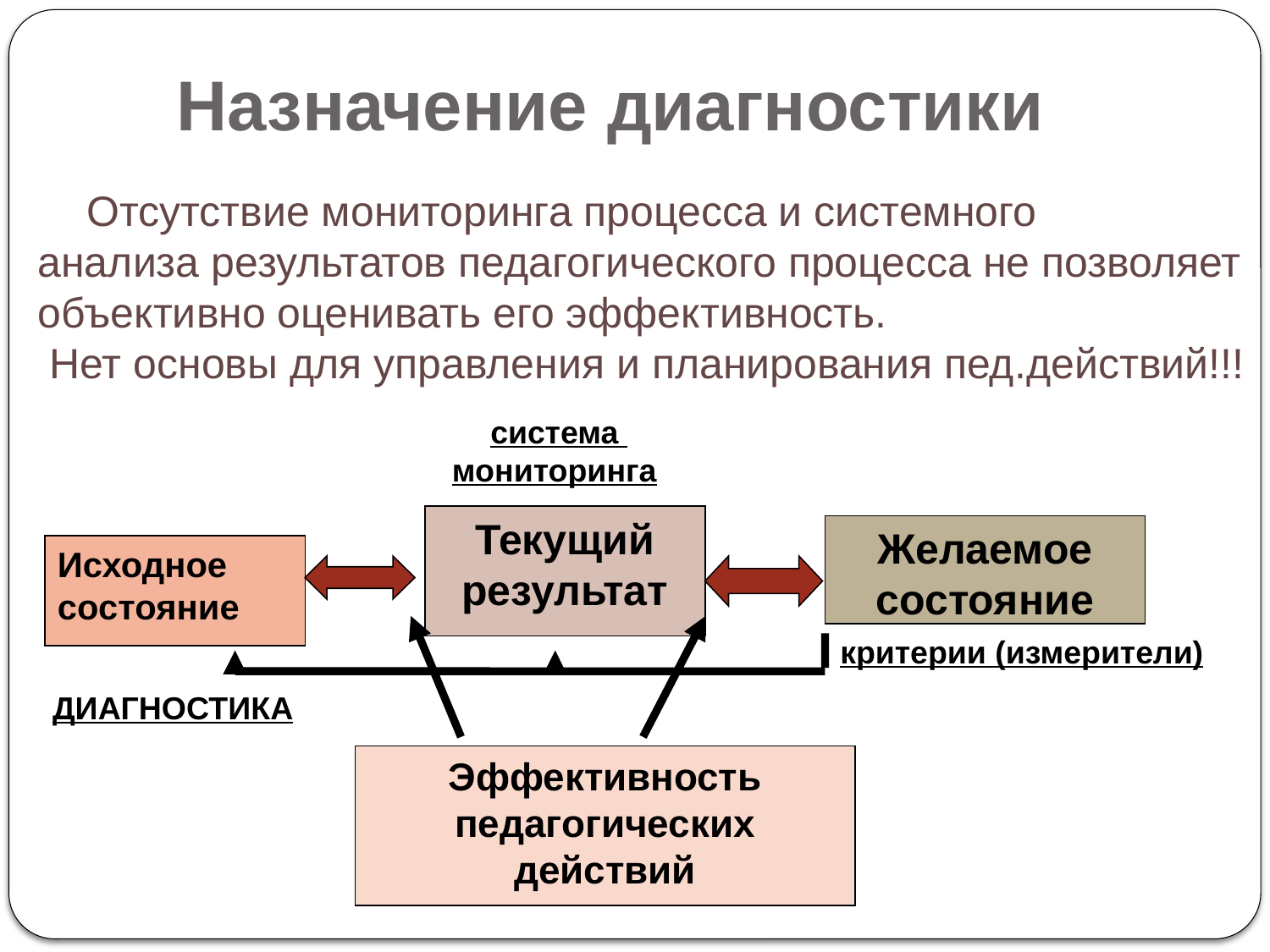

# Назначение диагностики
     Отсутствие мониторинга процесса и системного
анализа результатов педагогического процесса не позволяет объективно оценивать его эффективность.
 Нет основы для управления и планирования пед.действий!!!
система
мониторинга
Текущий результат
Желаемое состояние
Исходное состояние

критерии (измерители)
ДИАГНОСТИКА
Эффективность педагогических действий